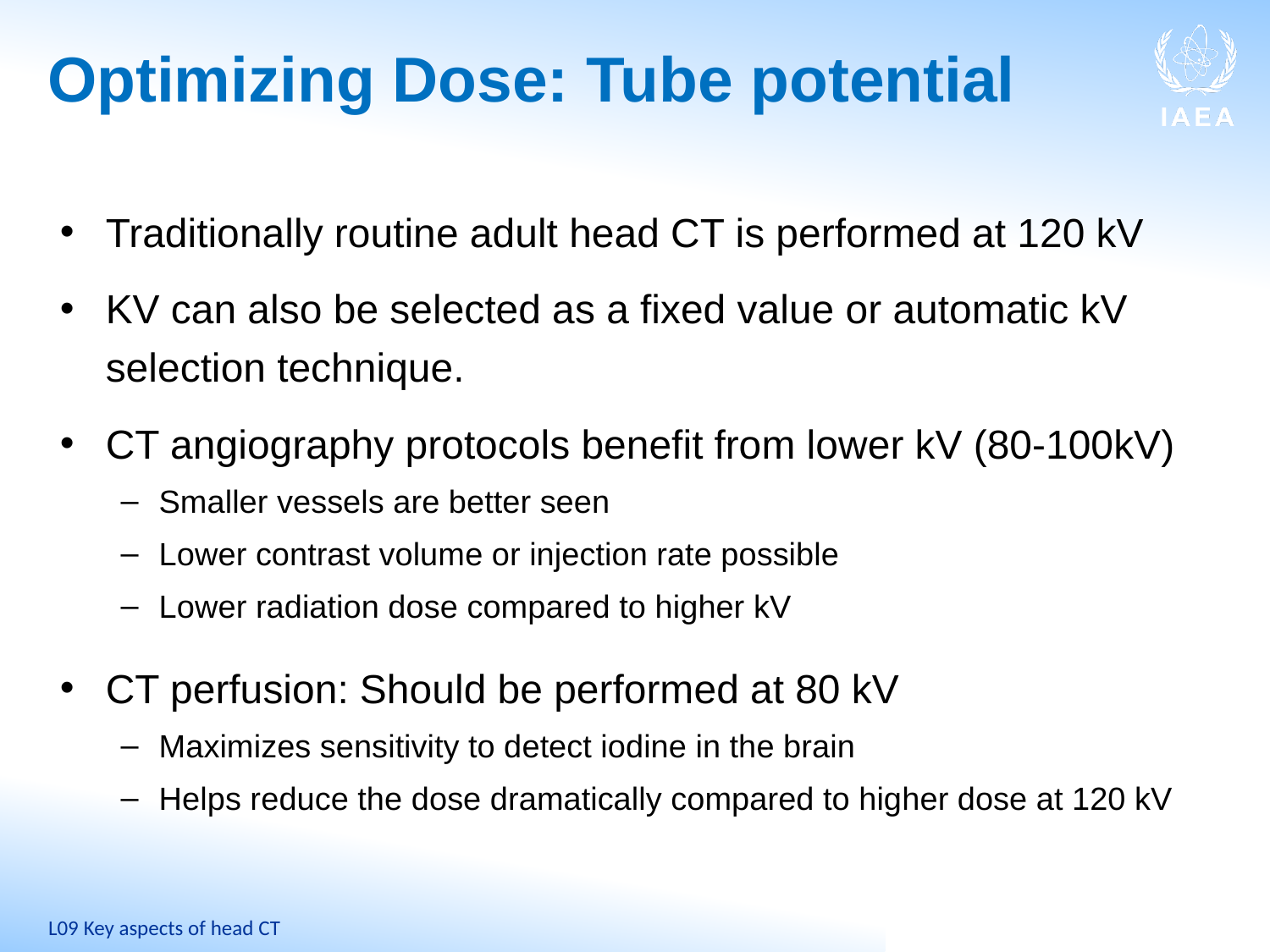

# Optimizing Dose: Tube potential
Traditionally routine adult head CT is performed at 120 kV
KV can also be selected as a fixed value or automatic kV selection technique.
CT angiography protocols benefit from lower kV (80-100kV)
Smaller vessels are better seen
Lower contrast volume or injection rate possible
Lower radiation dose compared to higher kV
CT perfusion: Should be performed at 80 kV
Maximizes sensitivity to detect iodine in the brain
Helps reduce the dose dramatically compared to higher dose at 120 kV